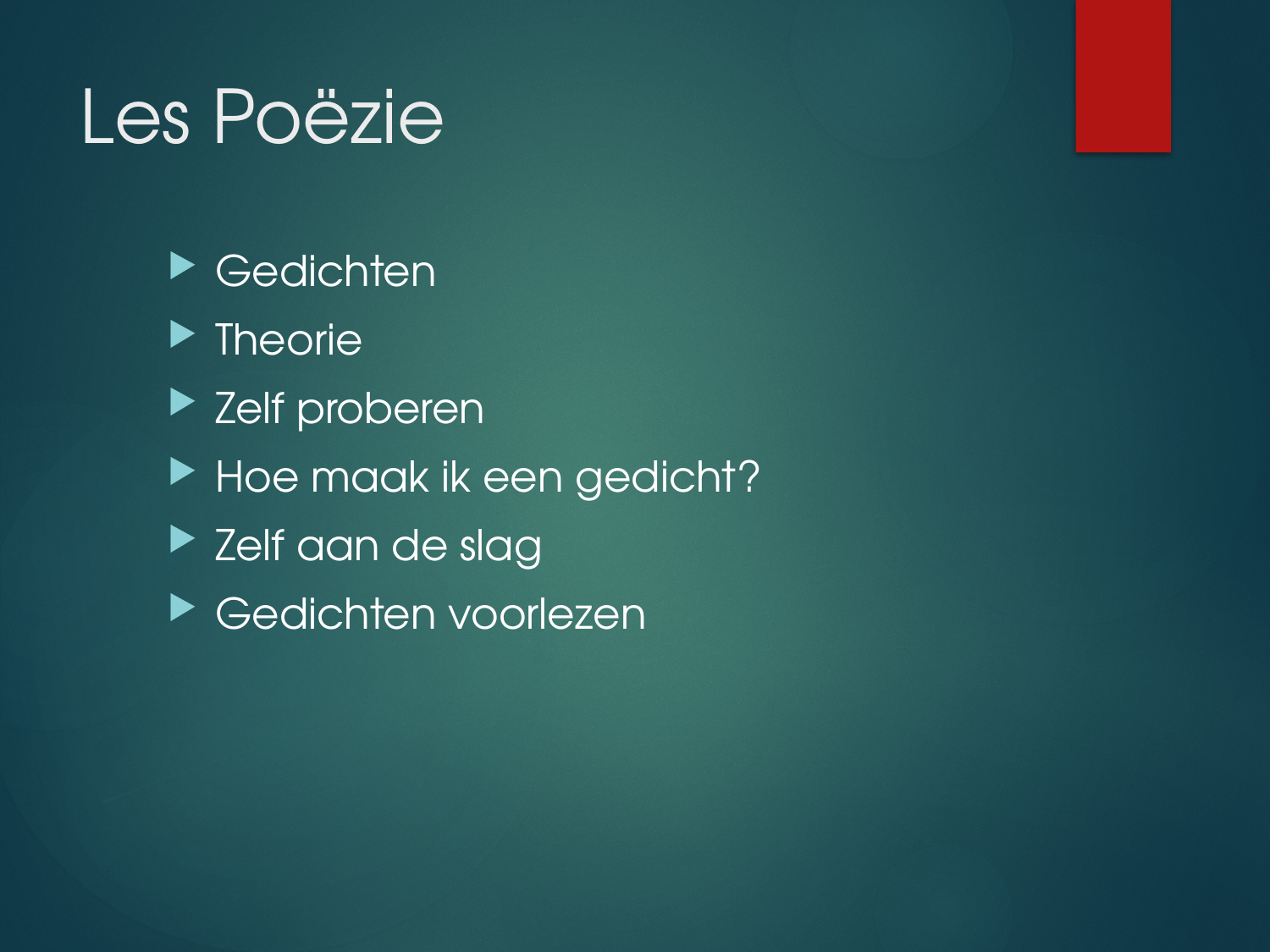

# Les Poëzie
Gedichten
Theorie
Zelf proberen
Hoe maak ik een gedicht?
Zelf aan de slag
Gedichten voorlezen